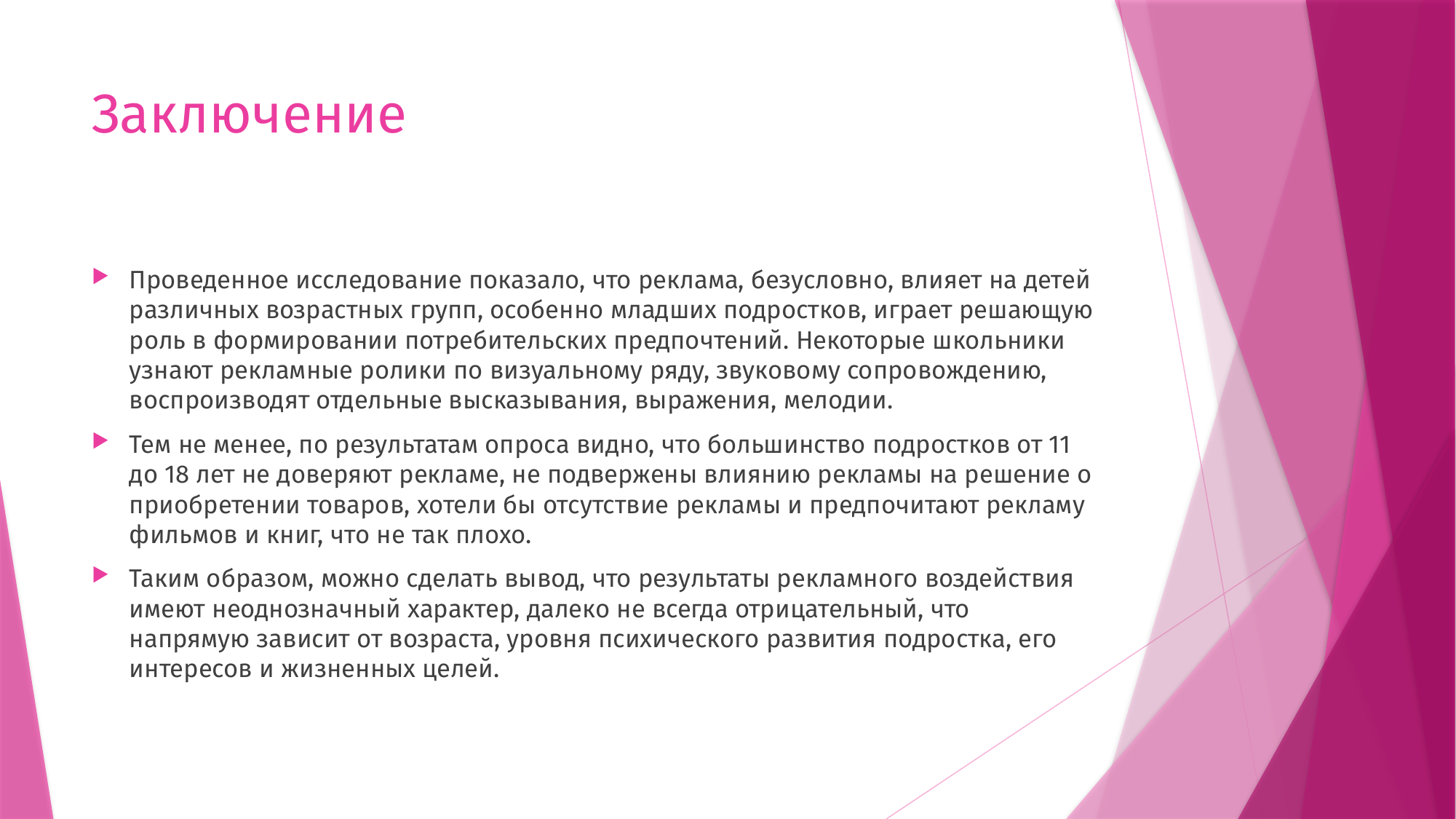

# Заключение
Проведенное исследование показало, что реклама, безусловно, влияет на детей различных возрастных групп, особенно младших подростков, играет решающую роль в формировании потребительских предпочтений. Некоторые школьники узнают рекламные ролики по визуальному ряду, звуковому сопровождению, воспроизводят отдельные высказывания, выражения, мелодии.
Тем не менее, по результатам опроса видно, что большинство подростков от 11 до 18 лет не доверяют рекламе, не подвержены влиянию рекламы на решение о приобретении товаров, хотели бы отсутствие рекламы и предпочитают рекламу фильмов и книг, что не так плохо.
Таким образом, можно сделать вывод, что результаты рекламного воздействия имеют неоднозначный характер, далеко не всегда отрицательный, что напрямую зависит от возраста, уровня психического развития подростка, его интересов и жизненных целей.